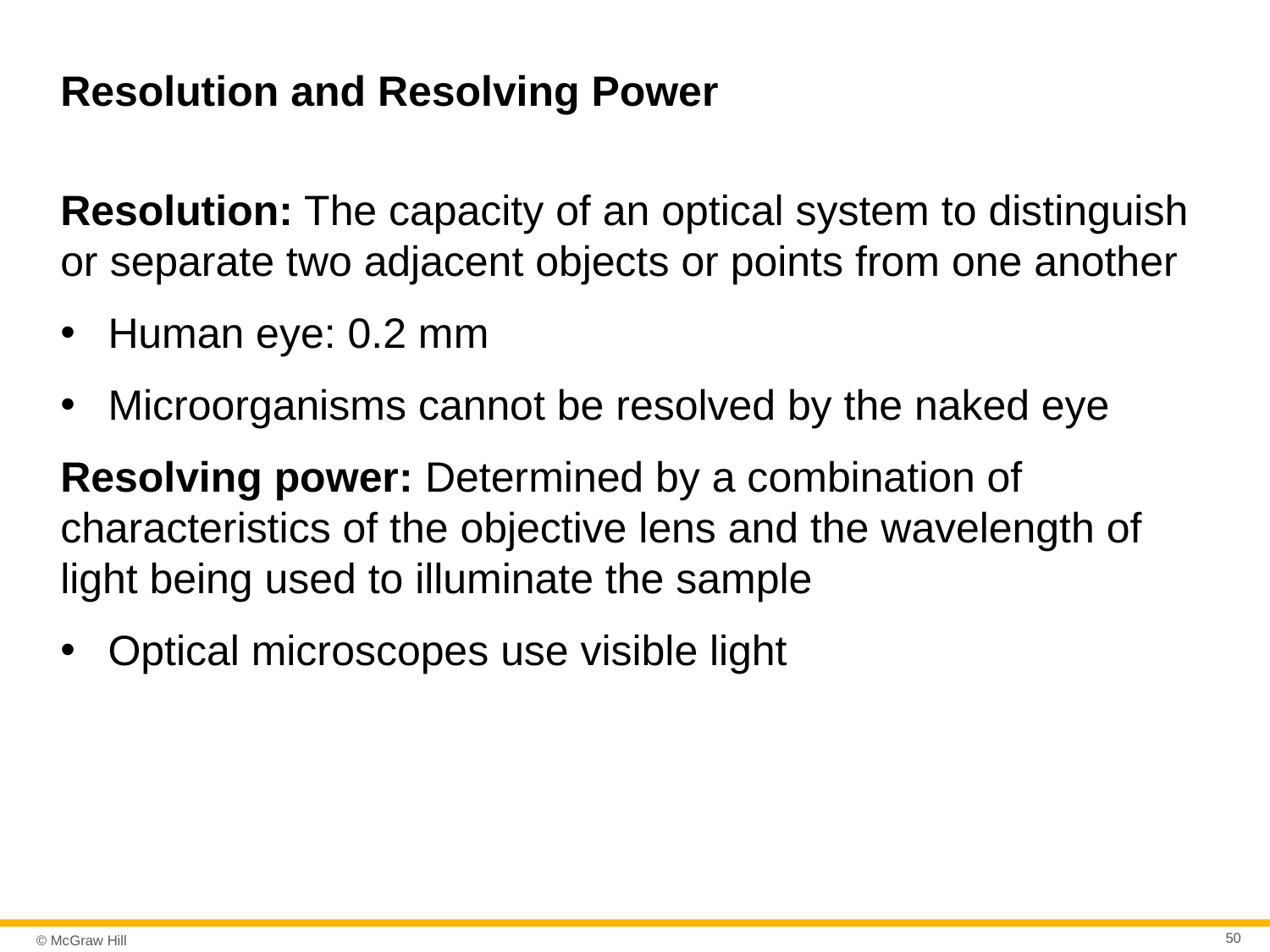

# Resolution and Resolving Power
Resolution: The capacity of an optical system to distinguish or separate two adjacent objects or points from one another
Human eye: 0.2 mm
Microorganisms cannot be resolved by the naked eye
Resolving power: Determined by a combination of characteristics of the objective lens and the wavelength of light being used to illuminate the sample
Optical microscopes use visible light